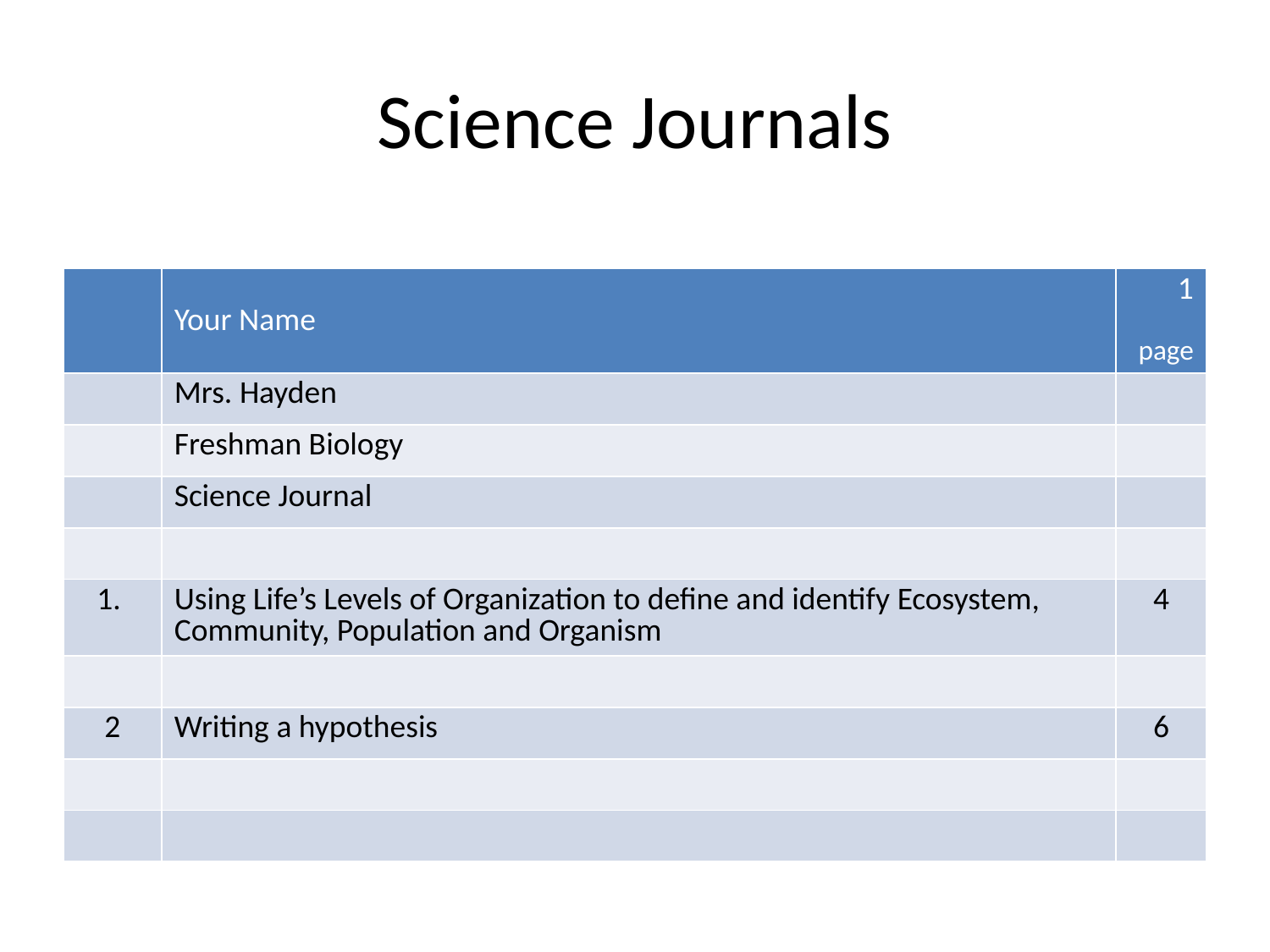

# Science Journals
|  | Your Name | 1 page |
| --- | --- | --- |
|  | Mrs. Hayden |  |
|  | Freshman Biology |  |
|  | Science Journal |  |
|  |  |  |
| 1. | Using Life’s Levels of Organization to define and identify Ecosystem, Community, Population and Organism | 4 |
|  |  |  |
| 2 | Writing a hypothesis | 6 |
|  |  |  |
|  |  |  |